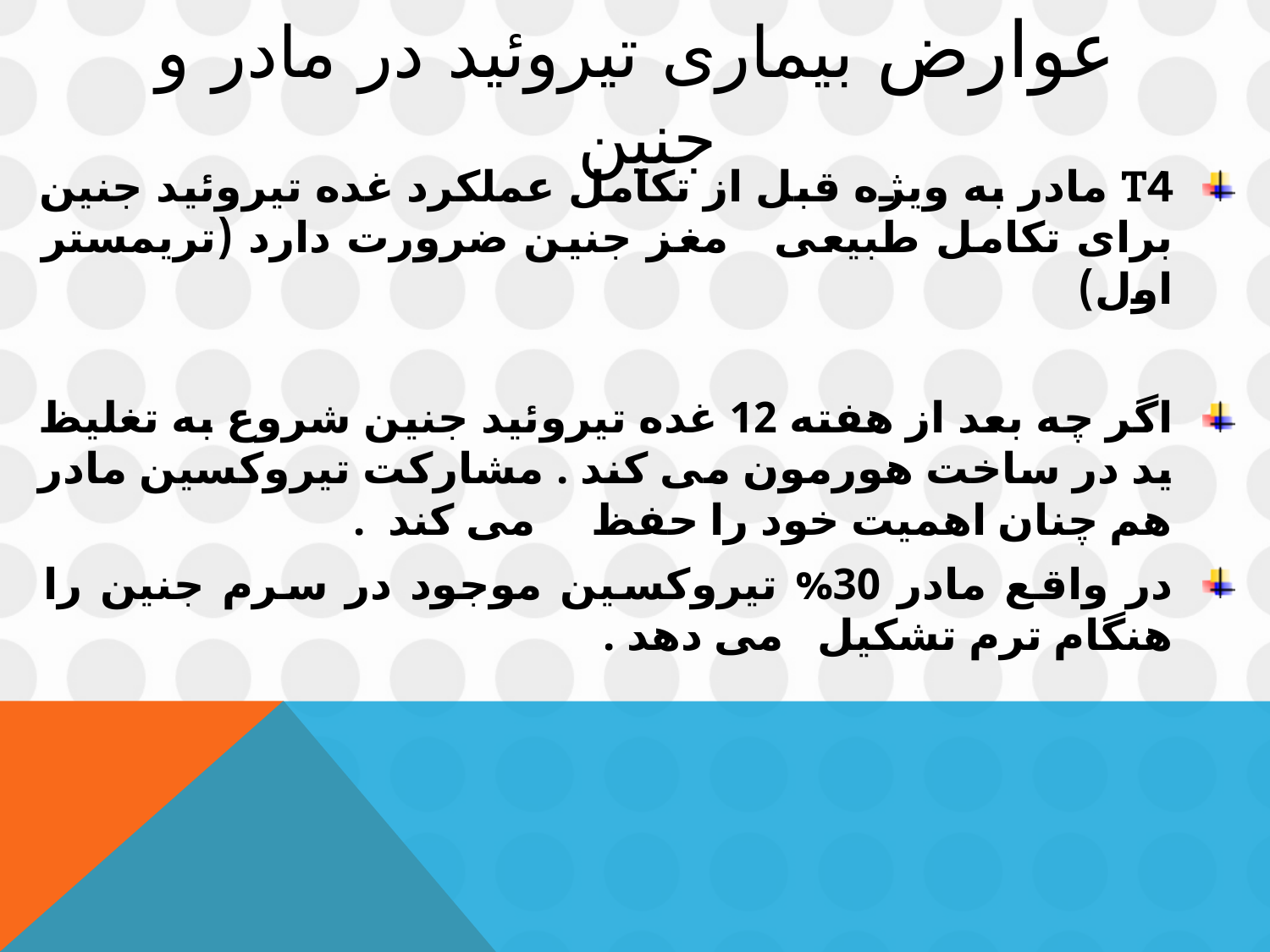

# عوارض بیماری تیروئید در مادر و جنین
T4 مادر به ویژه قبل از تکامل عملکرد غده تیروئید جنین برای تکامل طبیعی   مغز جنین ضرورت دارد (تریمستر اول)

اگر چه بعد از هفته 12 غده تیروئید جنین شروع به تغلیظ ید در ساخت هورمون می کند . مشارکت تیروکسین مادر هم چنان اهمیت خود را حفظ     می کند  .
در واقع مادر 30% تیروکسین موجود در سرم جنین را هنگام ترم تشکیل   می دهد .